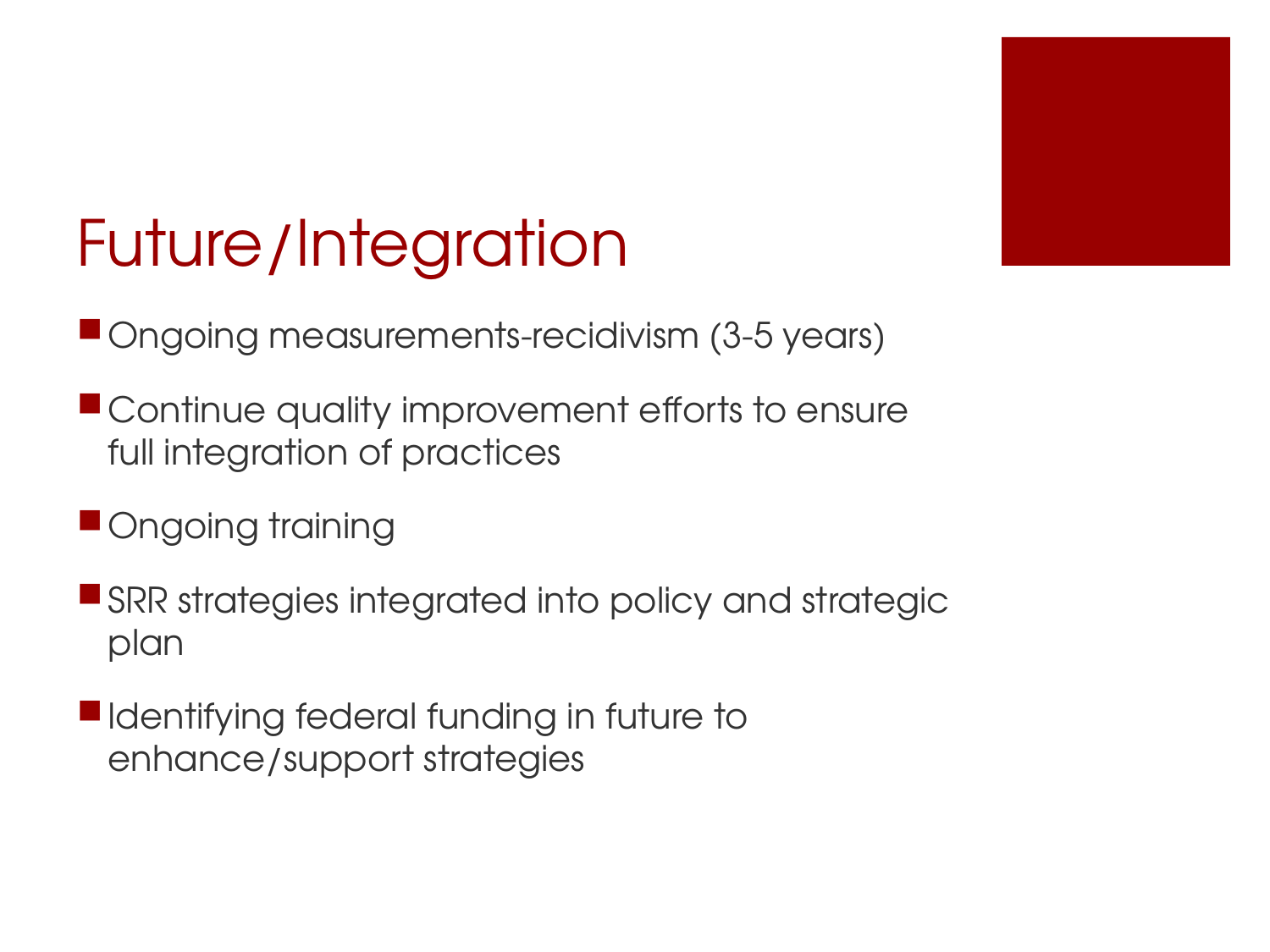

# Future/Integration
Ongoing measurements-recidivism (3-5 years)
Continue quality improvement efforts to ensure full integration of practices
Ongoing training
SRR strategies integrated into policy and strategic plan
Identifying federal funding in future to enhance/support strategies